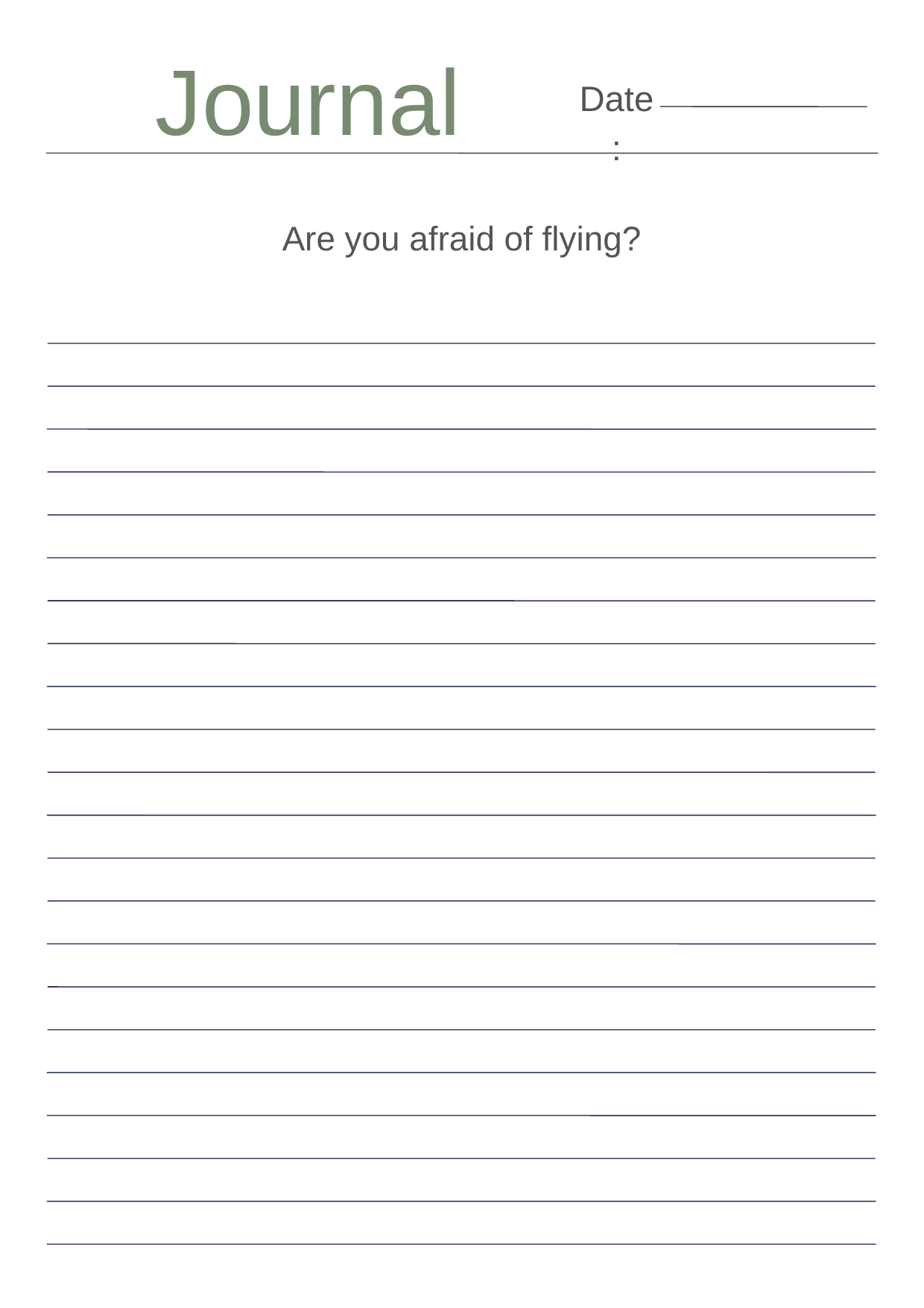

Journal
Date:

Are you afraid of flying?